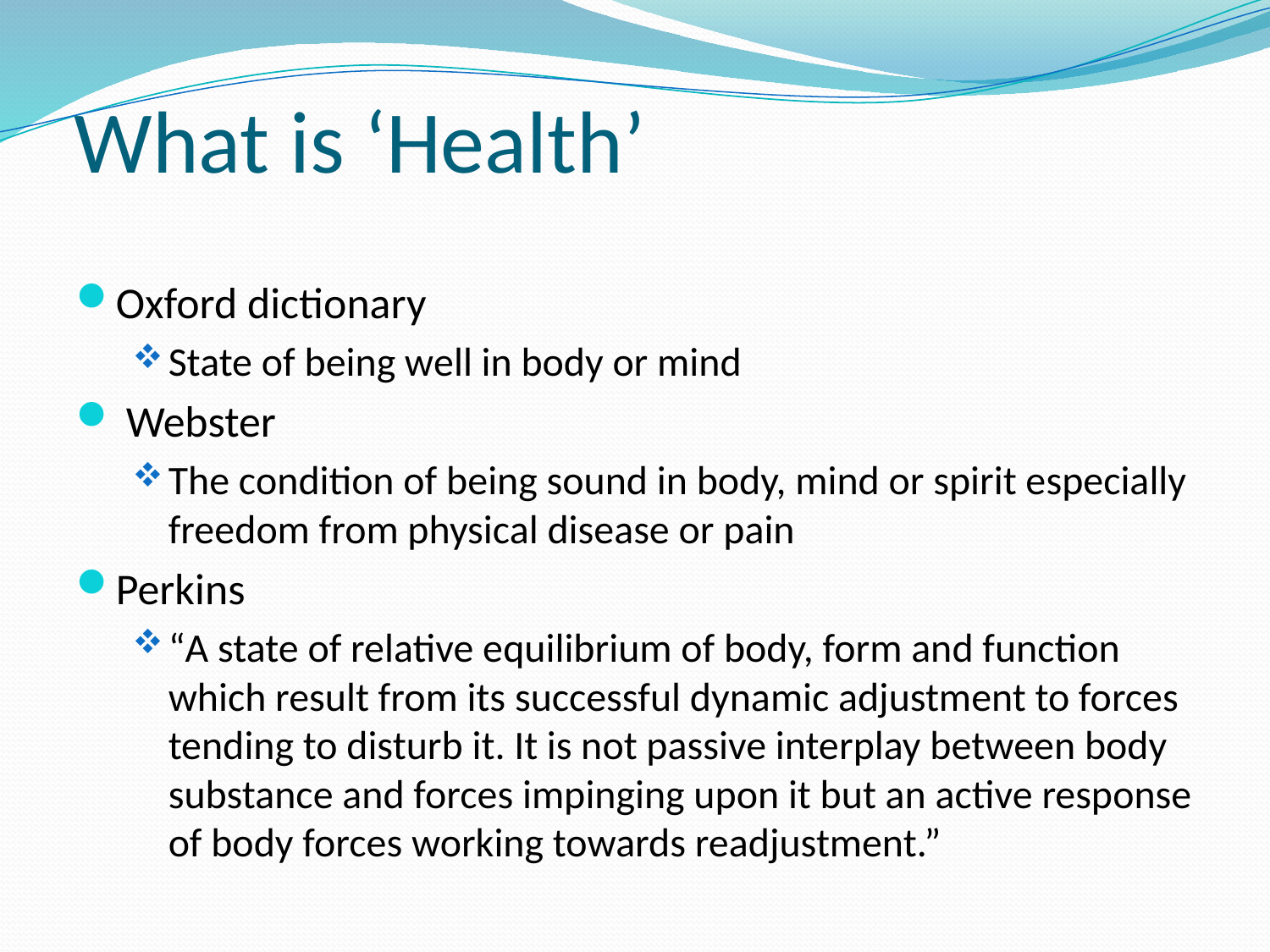

# What is ‘Health’
Oxford dictionary
State of being well in body or mind
 Webster
The condition of being sound in body, mind or spirit especially freedom from physical disease or pain
Perkins
“A state of relative equilibrium of body, form and function which result from its successful dynamic adjustment to forces tending to disturb it. It is not passive interplay between body substance and forces impinging upon it but an active response of body forces working towards readjustment.”